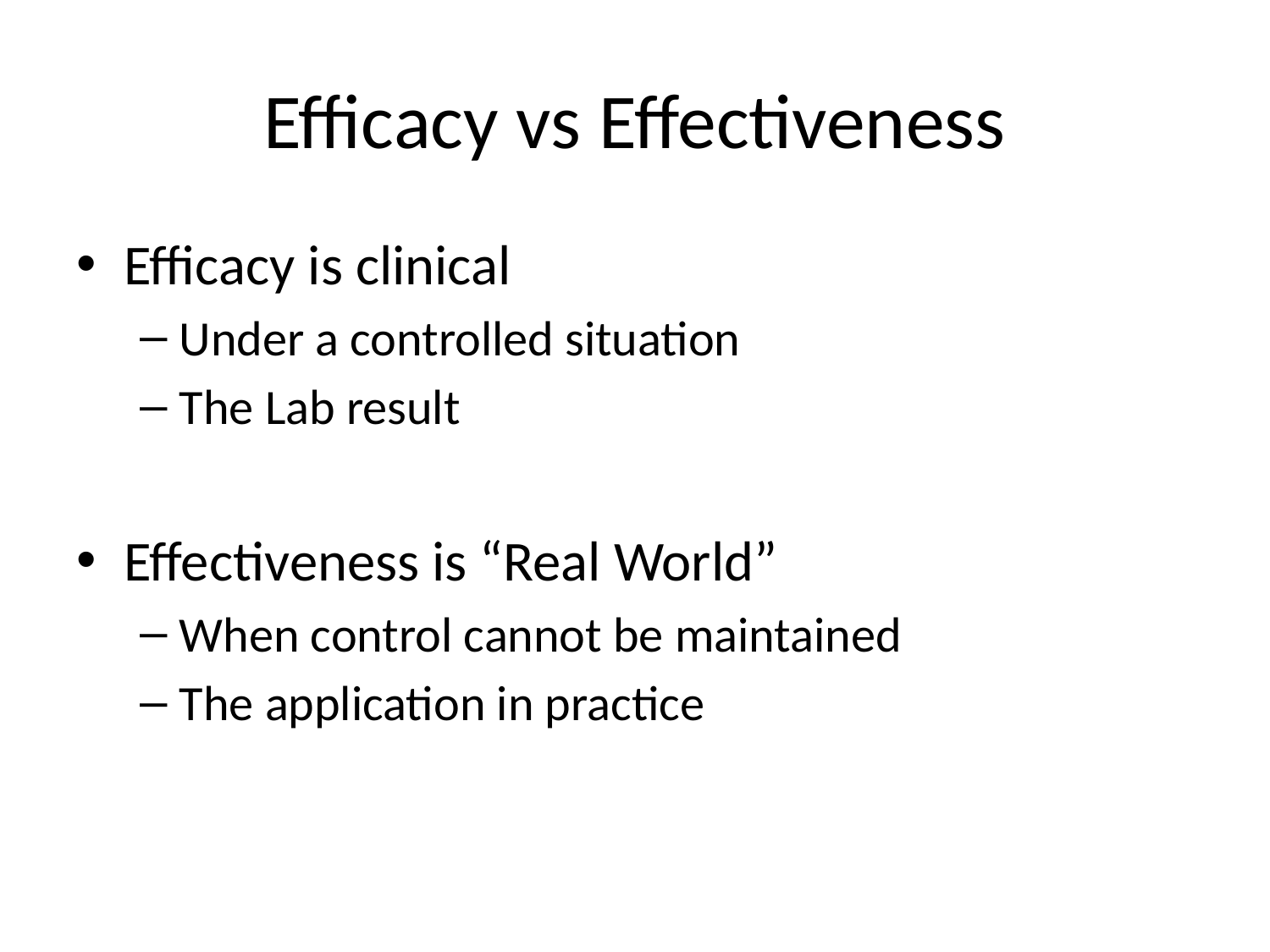

# Efficacy vs Effectiveness
Efficacy is clinical
Under a controlled situation
The Lab result

Effectiveness is “Real World”
When control cannot be maintained
The application in practice